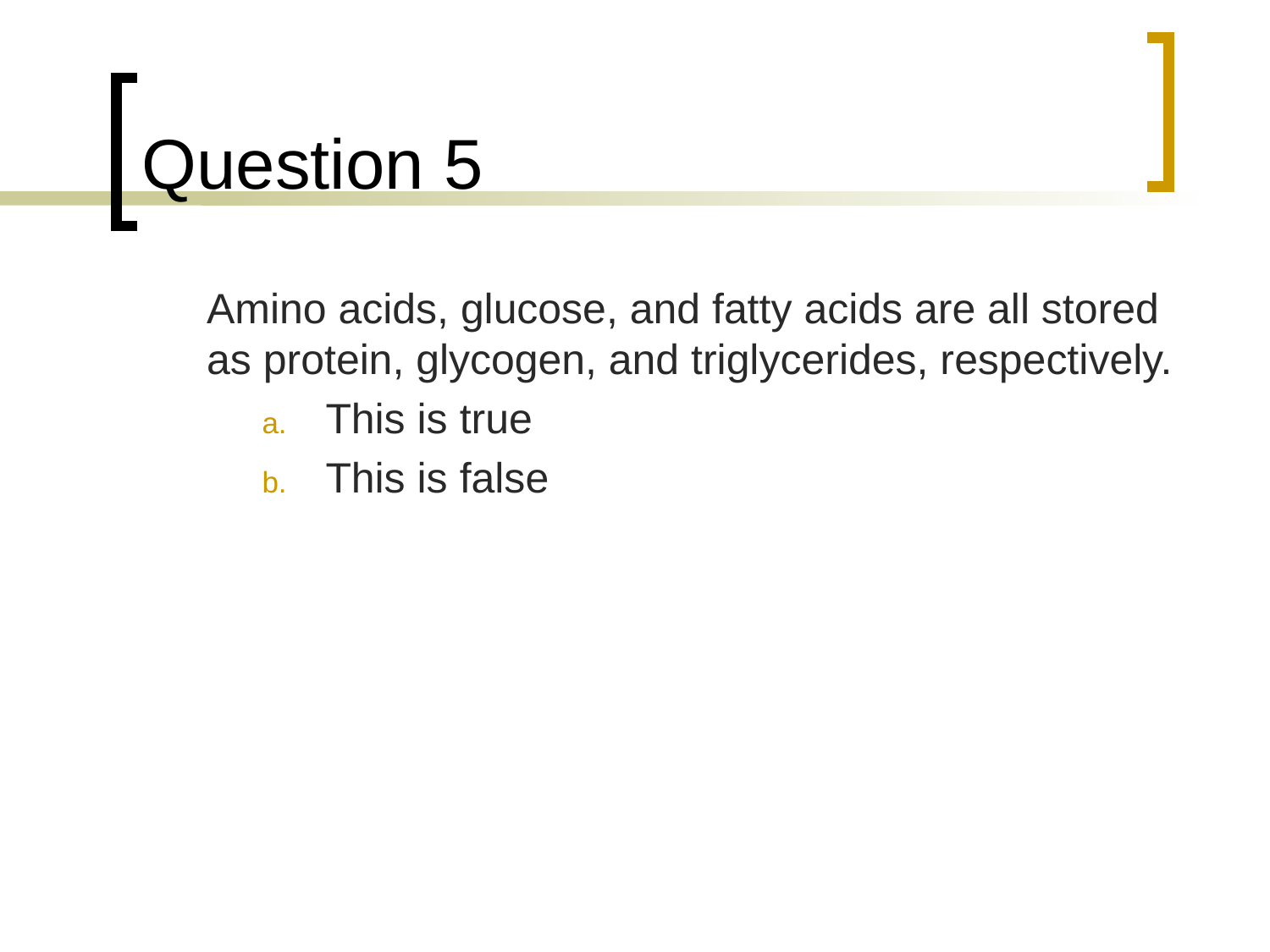

# Question 5
	Amino acids, glucose, and fatty acids are all stored as protein, glycogen, and triglycerides, respectively.
This is true
This is false